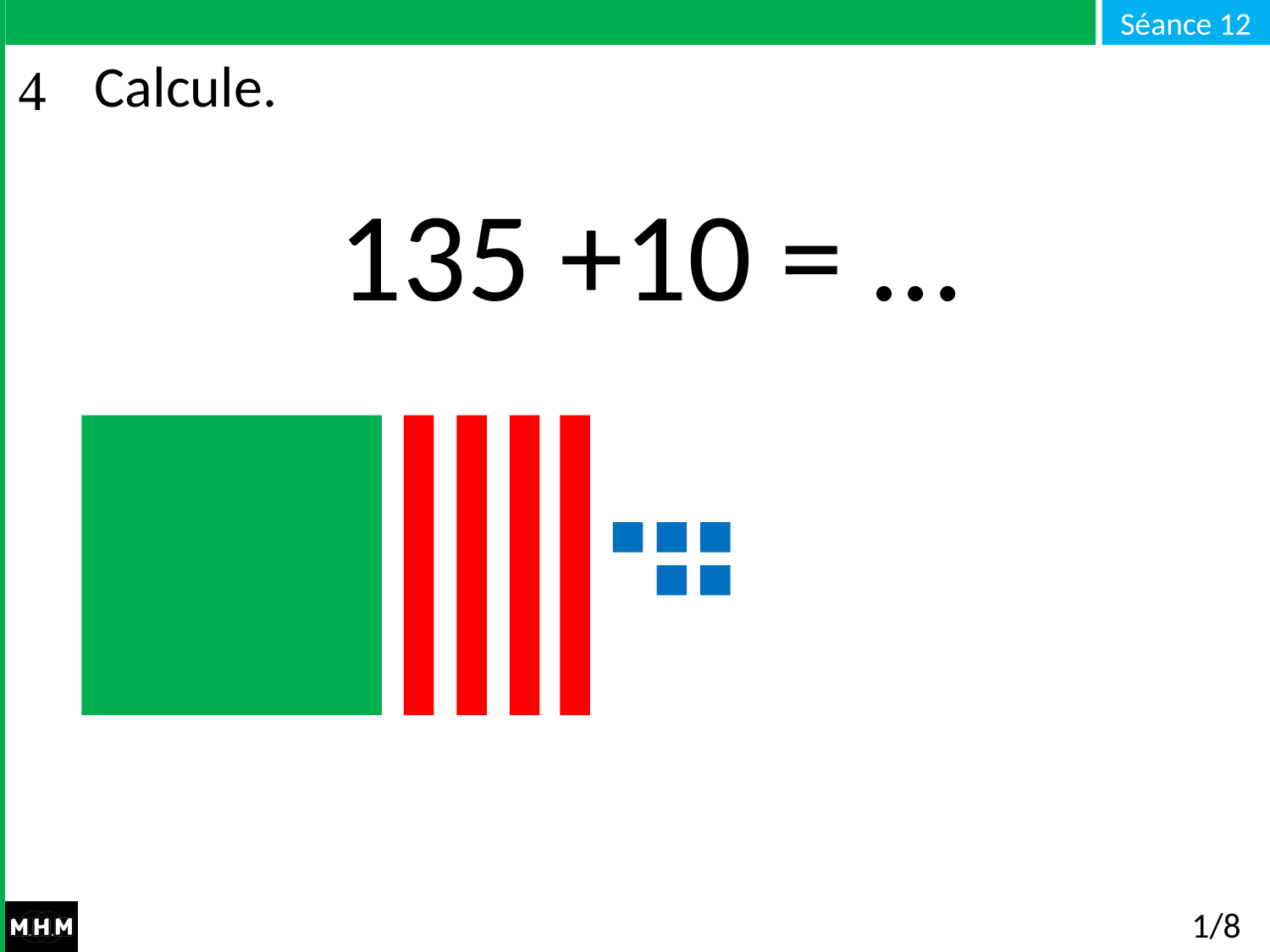

# Calcule.
135 +10 = …

1/8